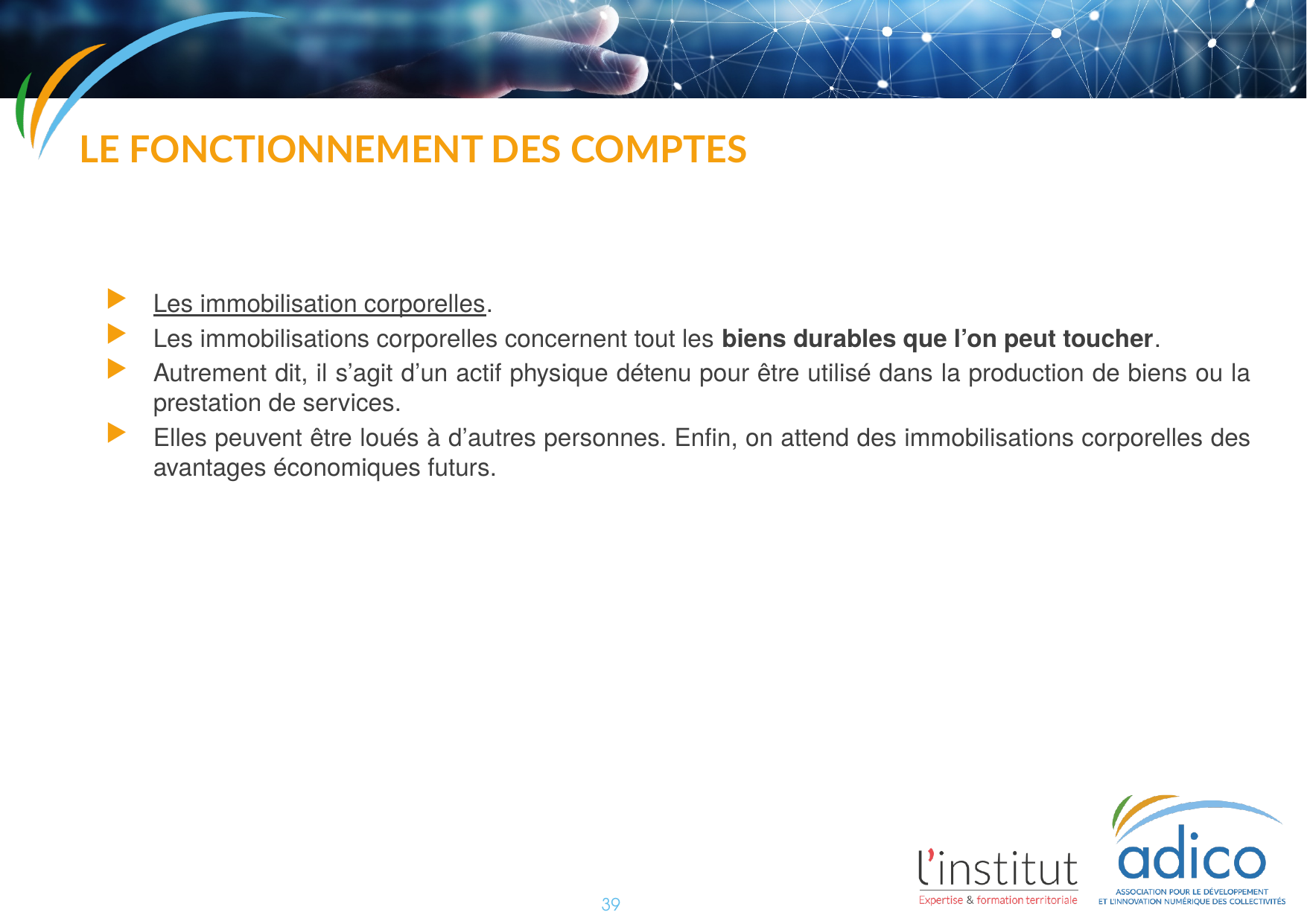

# Le fonctionnement des comptes
Les immobilisation corporelles.
Les immobilisations corporelles concernent tout les biens durables que l’on peut toucher.
Autrement dit, il s’agit d’un actif physique détenu pour être utilisé dans la production de biens ou la prestation de services.
Elles peuvent être loués à d’autres personnes. Enfin, on attend des immobilisations corporelles des avantages économiques futurs.